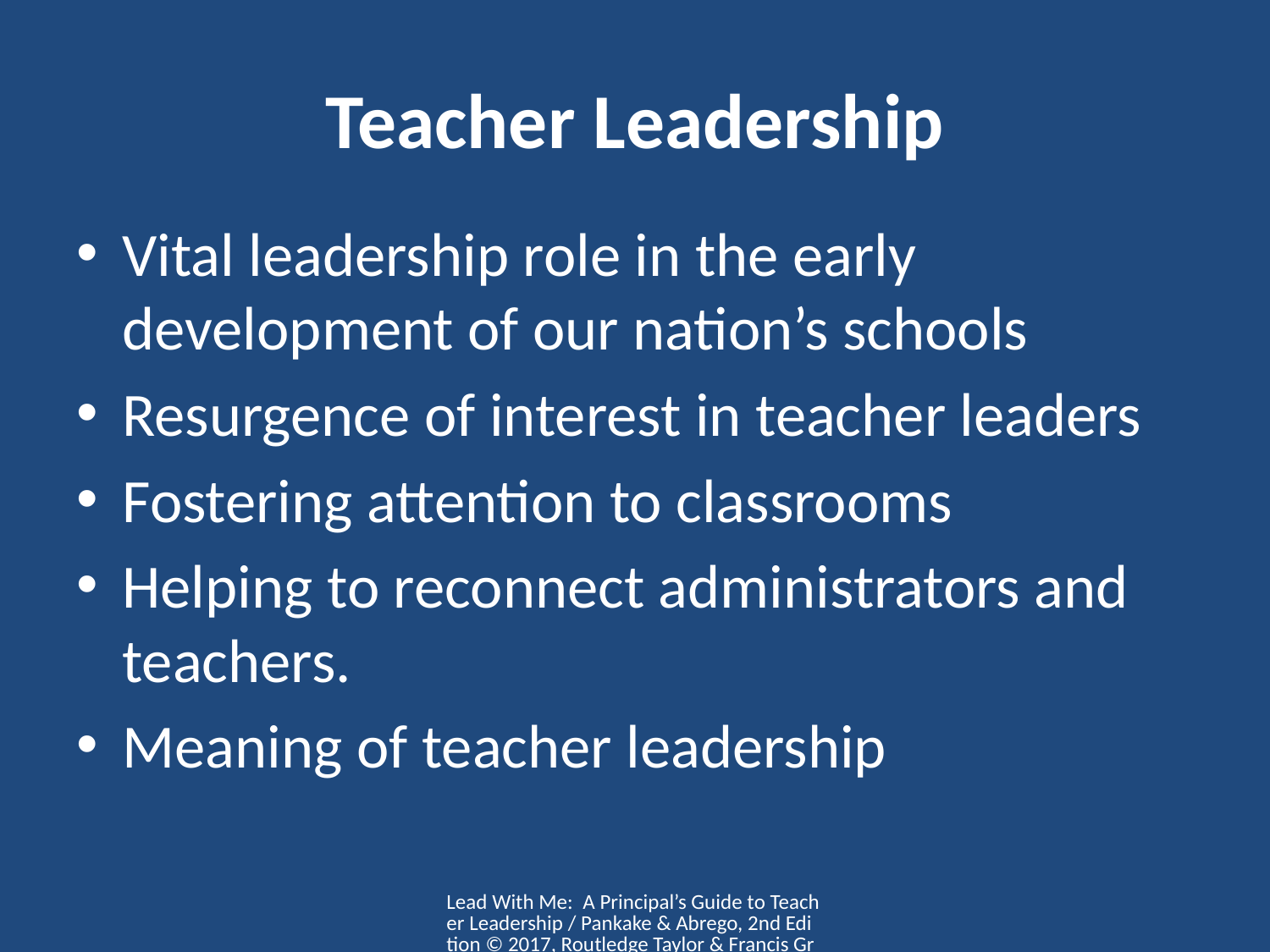

# Teacher Leadership
Vital leadership role in the early development of our nation’s schools
Resurgence of interest in teacher leaders
Fostering attention to classrooms
Helping to reconnect administrators and teachers.
Meaning of teacher leadership
Lead With Me:  A Principal’s Guide to Teacher Leadership / Pankake & Abrego, 2nd Edition © 2017, Routledge Taylor & Francis Group